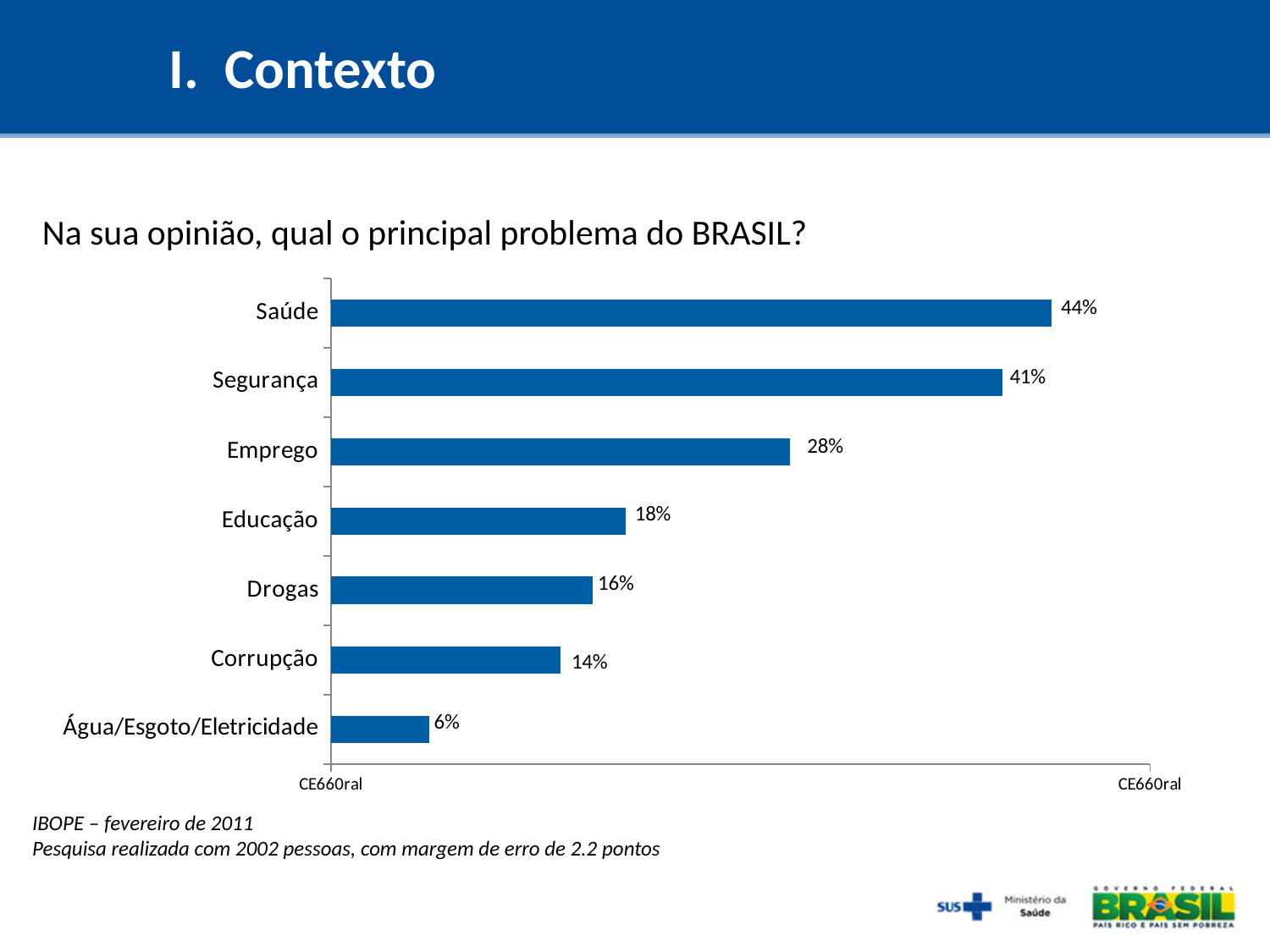

I.  Contexto

Na sua opinião, qual o principal problema do BRASIL?

### Chart

| Category |  |
|---|---|
| Água/Esgoto/Eletricidade | 6.0 |
| Corrupção | 14.0 |
| Drogas | 16.0 |
| Educação | 18.0 |
| Emprego | 28.0 |
| Segurança | 41.0 |
| Saúde | 44.0 |
IBOPE – fevereiro de 2011
Pesquisa realizada com 2002 pessoas, com margem de erro de 2.2 pontos